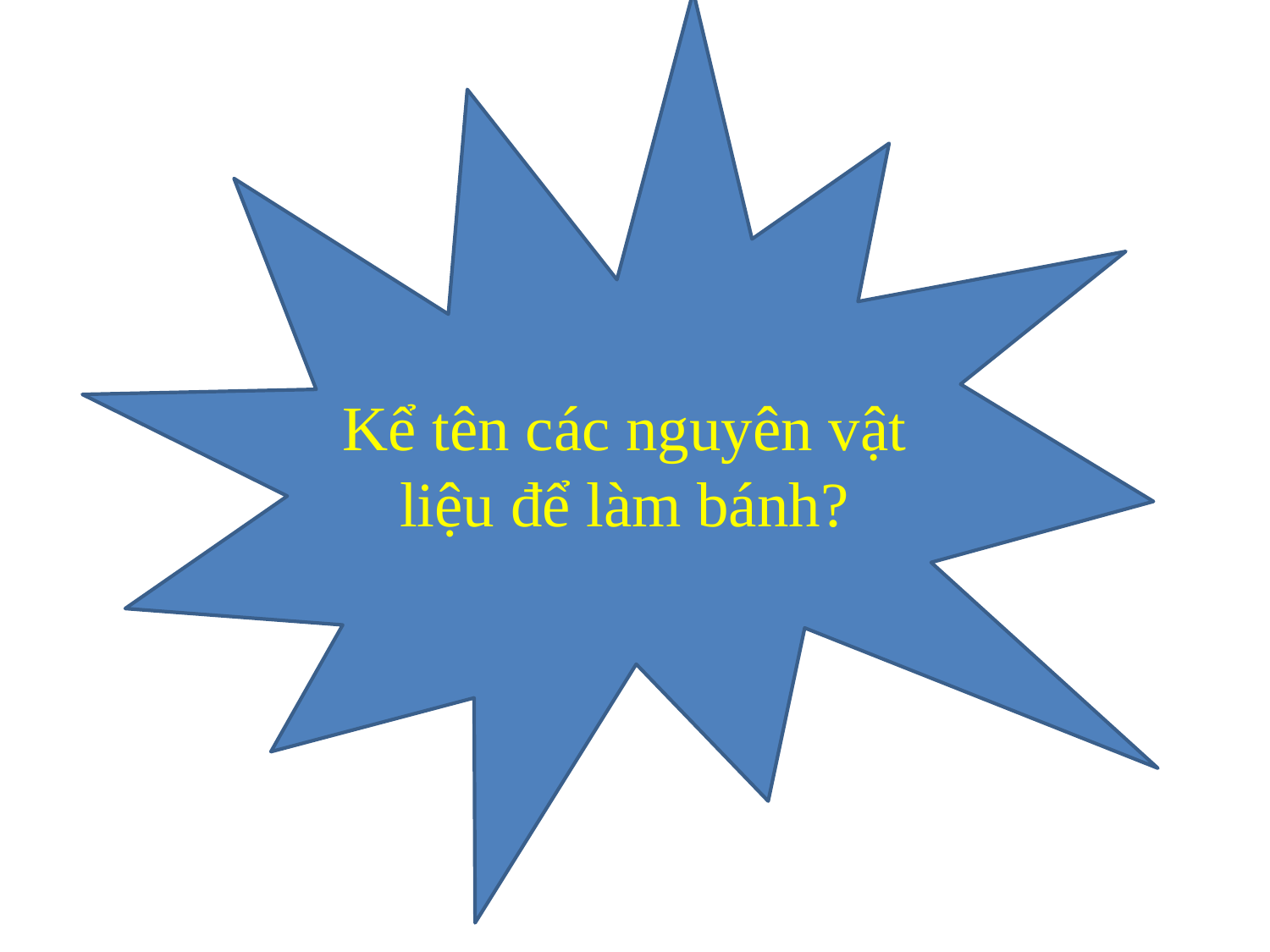

Kể tên các nguyên vật liệu để làm bánh?